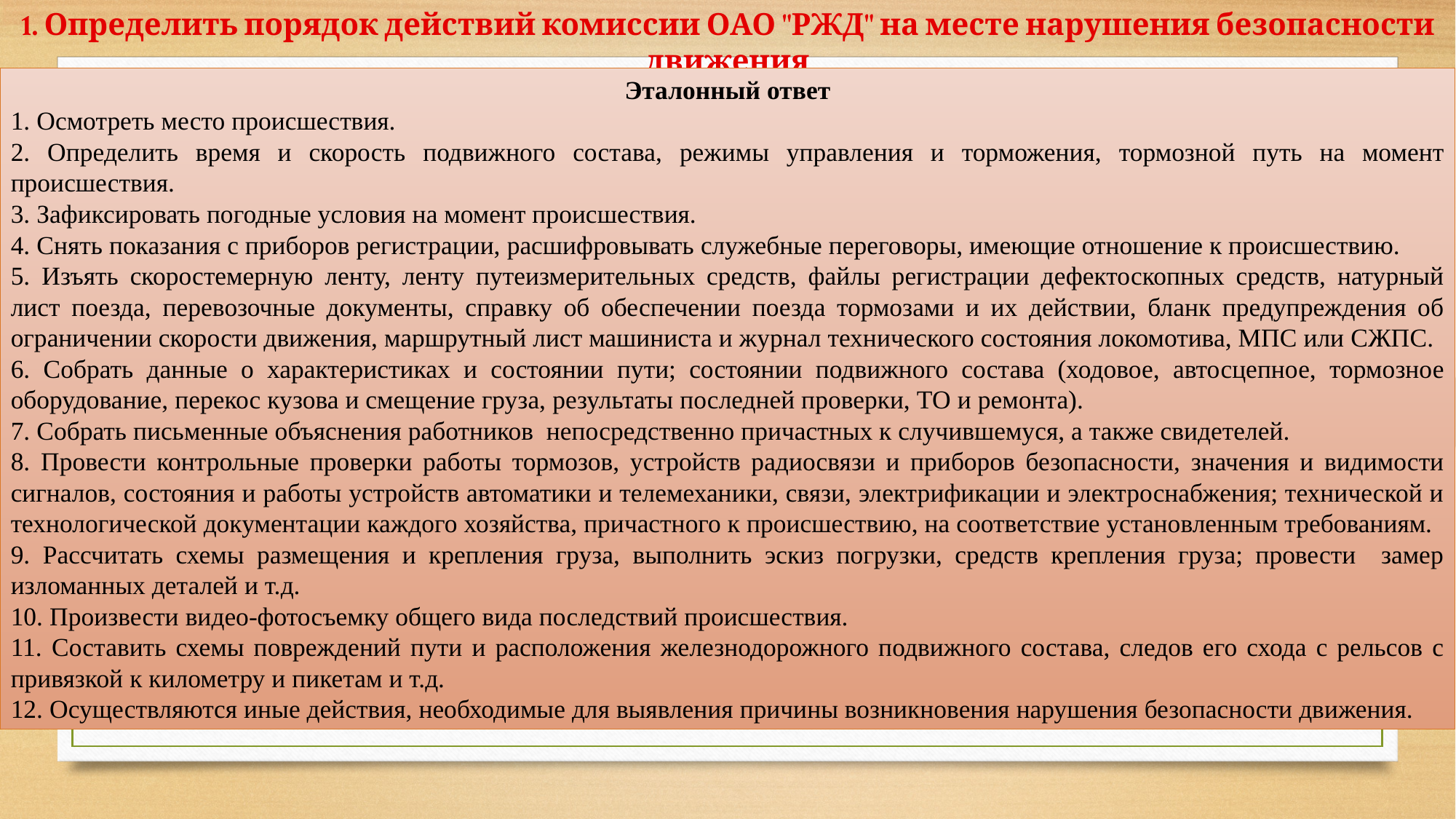

1. Определить порядок действий комиссии ОАО "РЖД" на месте нарушения безопасности движения
Эталонный ответ
1. Осмотреть место происшествия.
2. Определить время и скорость подвижного состава, режимы управления и торможения, тормозной путь на момент происшествия.
3. Зафиксировать погодные условия на момент происшествия.
4. Снять показания с приборов регистрации, расшифровывать служебные переговоры, имеющие отношение к происшествию.
5. Изъять скоростемерную ленту, ленту путеизмерительных средств, файлы регистрации дефектоскопных средств, натурный лист поезда, перевозочные документы, справку об обеспечении поезда тормозами и их действии, бланк предупреждения об ограничении скорости движения, маршрутный лист машиниста и журнал технического состояния локомотива, МПС или СЖПС.
6. Собрать данные о характеристиках и состоянии пути; состоянии подвижного состава (ходовое, автосцепное, тормозное оборудование, перекос кузова и смещение груза, результаты последней проверки, ТО и ремонта).
7. Собрать письменные объяснения работников  непосредственно причастных к случившемуся, а также свидетелей.
8. Провести контрольные проверки работы тормозов, устройств радиосвязи и приборов безопасности, значения и видимости сигналов, состояния и работы устройств автоматики и телемеханики, связи, электрификации и электроснабжения; технической и технологической документации каждого хозяйства, причастного к происшествию, на соответствие установленным требованиям.
9. Рассчитать схемы размещения и крепления груза, выполнить эскиз погрузки, средств крепления груза; провести  замер изломанных деталей и т.д.
10. Произвести видео-фотосъемку общего вида последствий происшествия.
11. Составить схемы повреждений пути и расположения железнодорожного подвижного состава, следов его схода с рельсов с привязкой к километру и пикетам и т.д.
12. Осуществляются иные действия, необходимые для выявления причины возникновения нарушения безопасности движения.